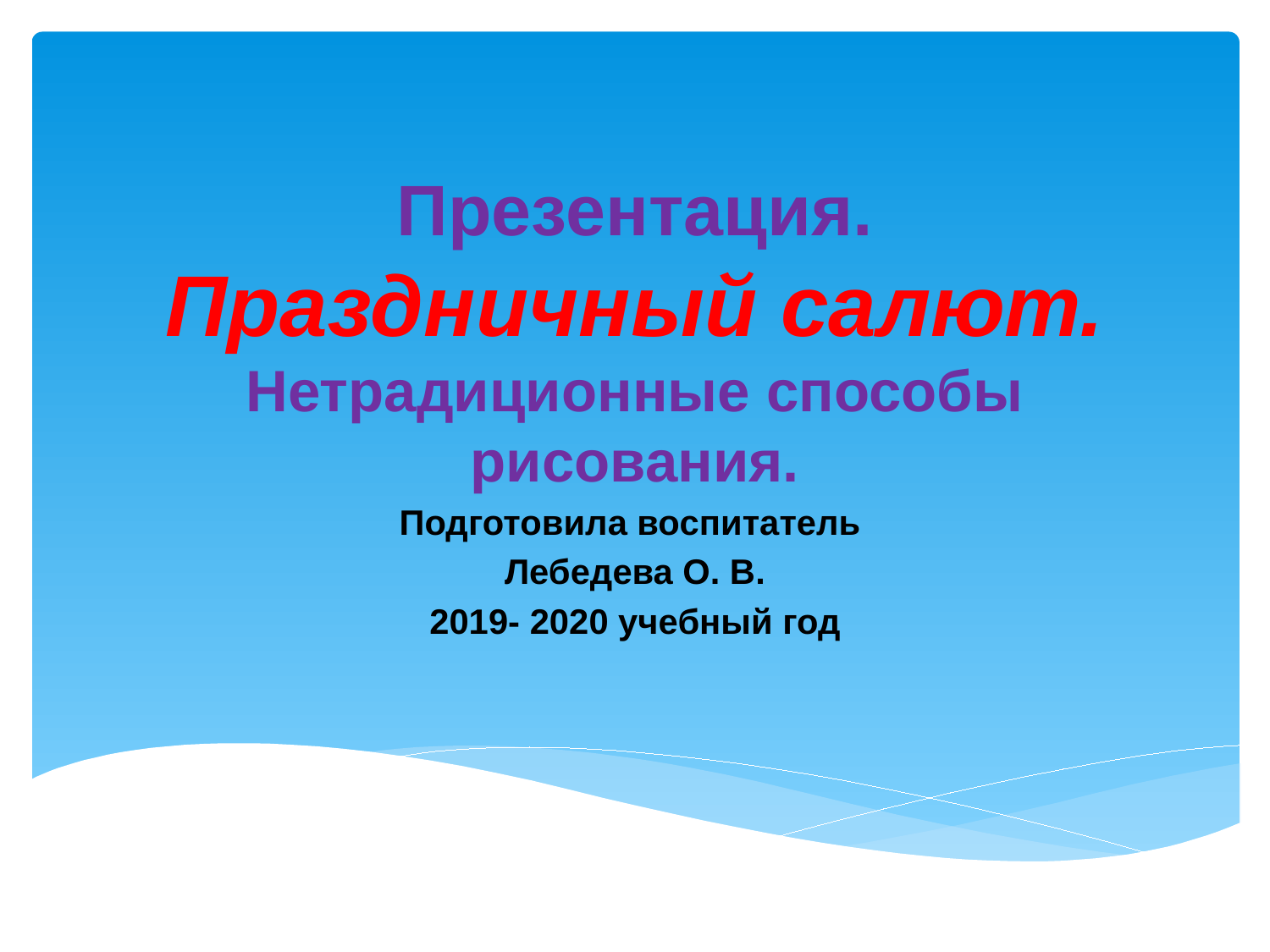

# Презентация. Праздничный салют. Нетрадиционные способы рисования.
Подготовила воспитатель
Лебедева О. В.
2019- 2020 учебный год